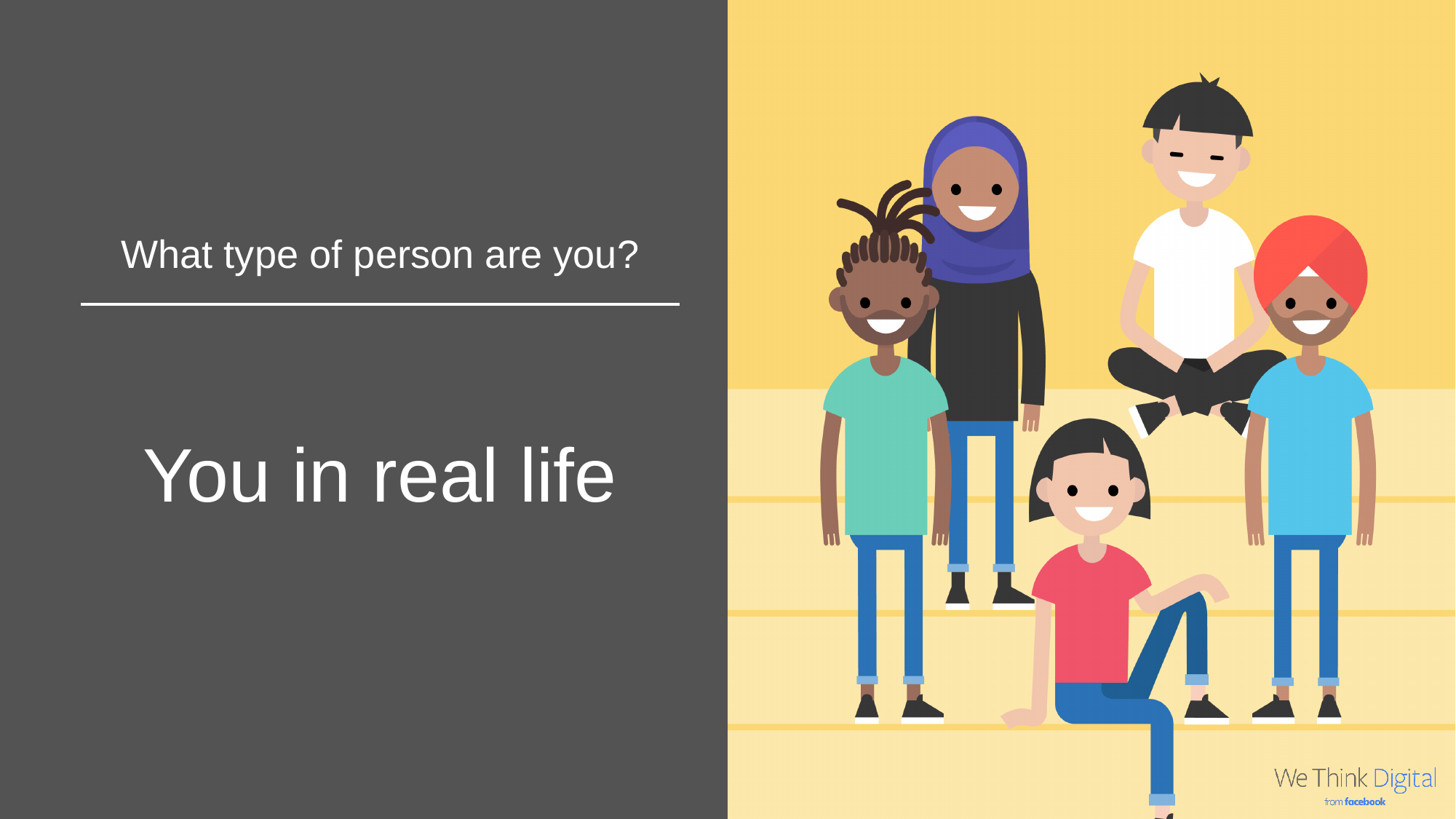

What type of person are you?

You in real life